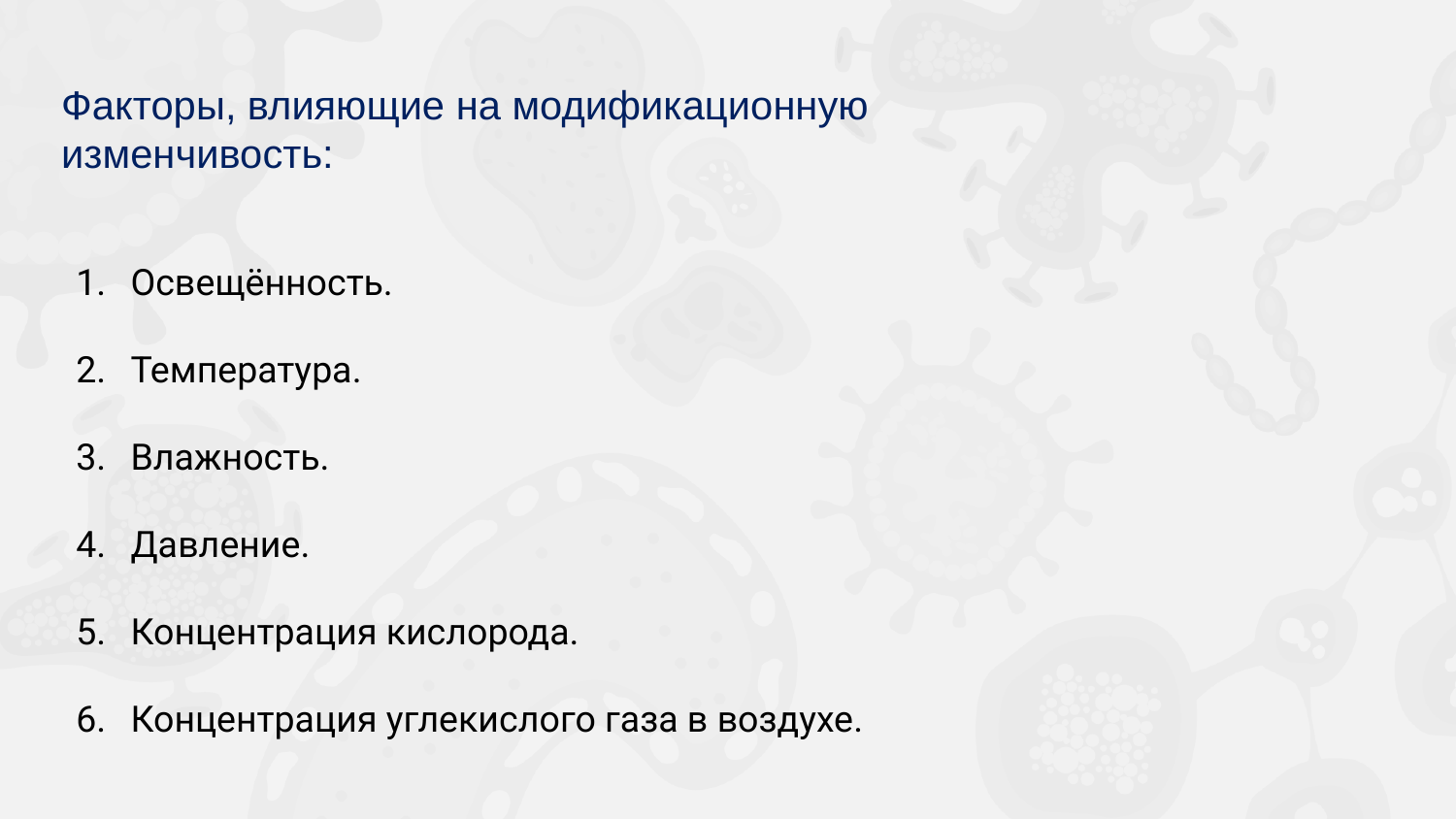

Факторы, влияющие на модификационную
изменчивость:
Освещённость.
Температура.
Влажность.
Давление.
Концентрация кислорода.
Концентрация углекислого газа в воздухе.